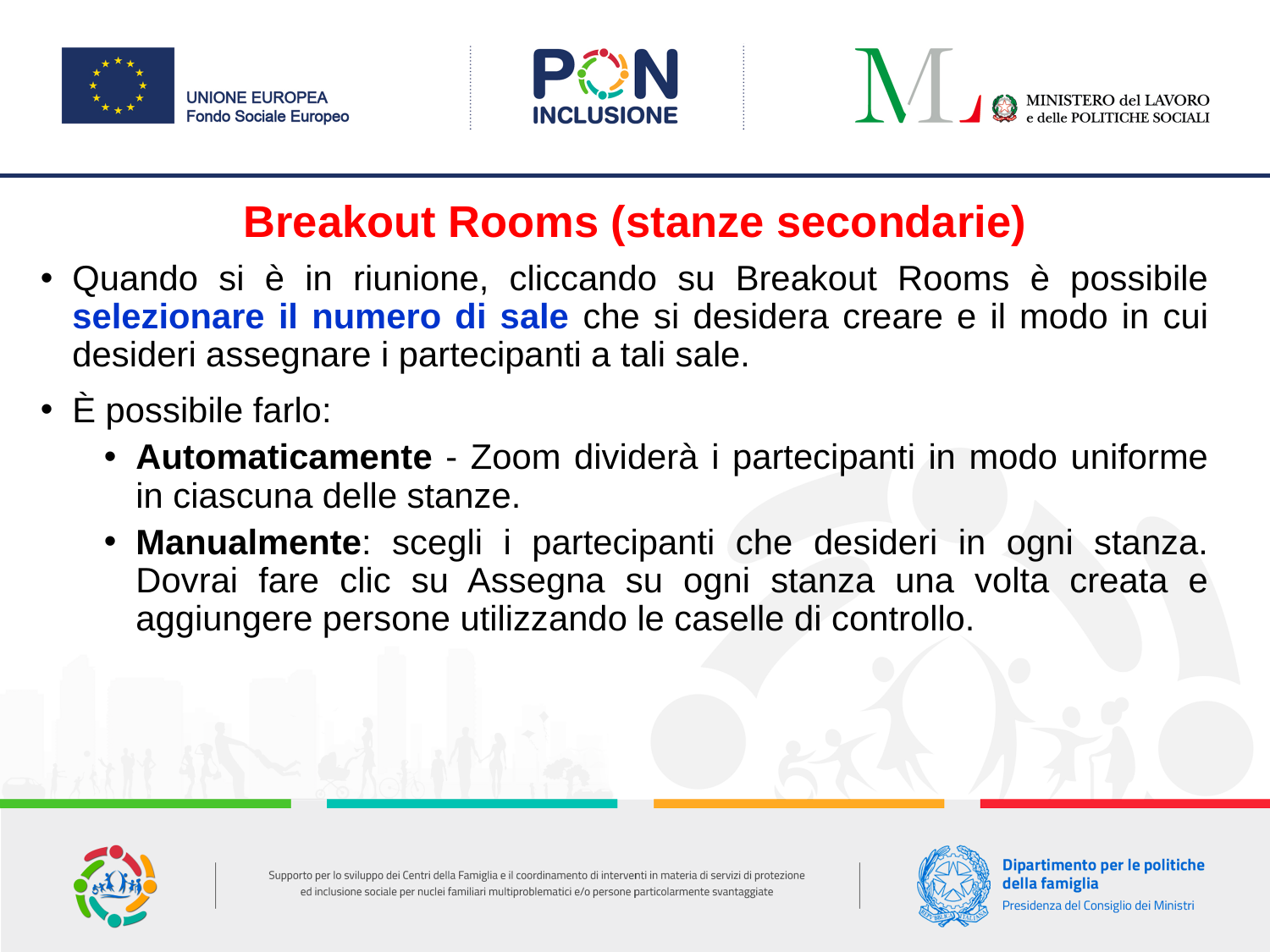

# Breakout Rooms (stanze secondarie)
Quando si è in riunione, cliccando su Breakout Rooms è possibile selezionare il numero di sale che si desidera creare e il modo in cui desideri assegnare i partecipanti a tali sale.
È possibile farlo:
Automaticamente - Zoom dividerà i partecipanti in modo uniforme in ciascuna delle stanze.
Manualmente: scegli i partecipanti che desideri in ogni stanza. Dovrai fare clic su Assegna su ogni stanza una volta creata e aggiungere persone utilizzando le caselle di controllo.